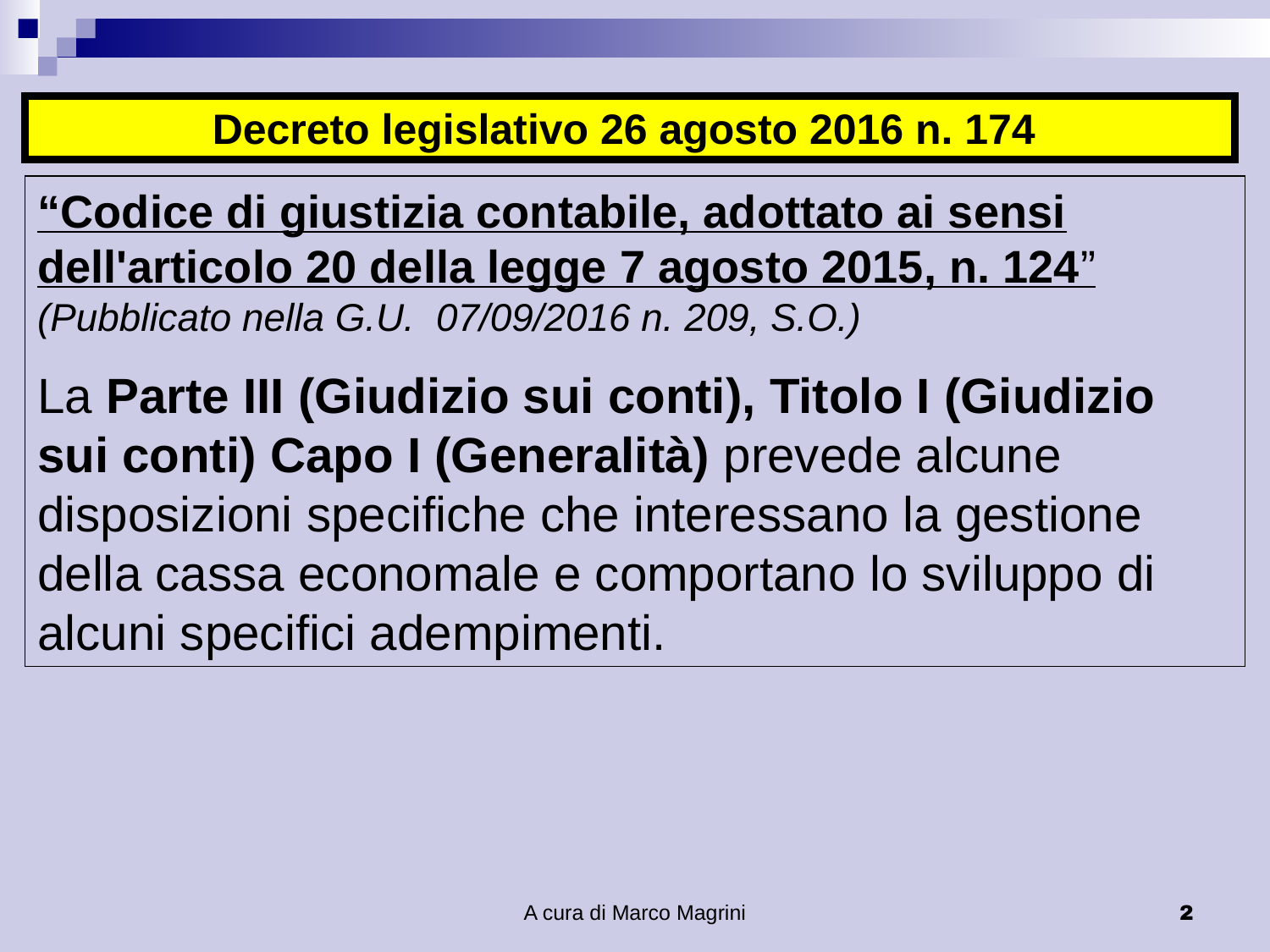

Decreto legislativo 26 agosto 2016 n. 174
“Codice di giustizia contabile, adottato ai sensi dell'articolo 20 della legge 7 agosto 2015, n. 124”
(Pubblicato nella G.U.  07/09/2016 n. 209, S.O.)

La Parte III (Giudizio sui conti), Titolo I (Giudizio sui conti) Capo I (Generalità) prevede alcune disposizioni specifiche che interessano la gestione della cassa economale e comportano lo sviluppo di alcuni specifici adempimenti.

A cura di Marco Magrini
2